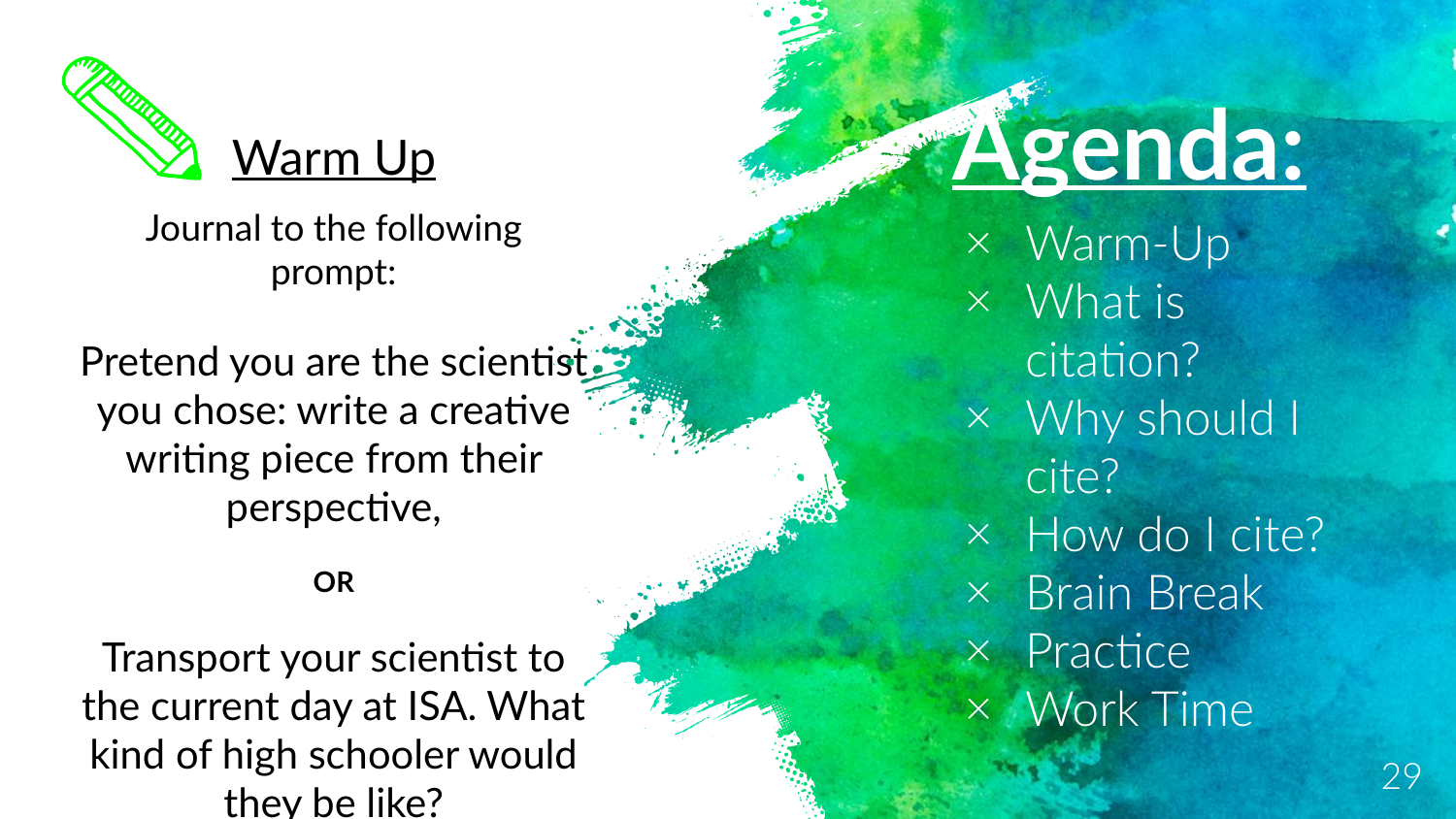

Agenda:
Warm-Up
What is citation?
Why should I cite?
How do I cite?
Brain Break
Practice
Work Time
Warm Up
Journal to the following prompt:

Pretend you are the scientist you chose: write a creative writing piece from their perspective,

OR

Transport your scientist to the current day at ISA. What kind of high schooler would they be like?

29